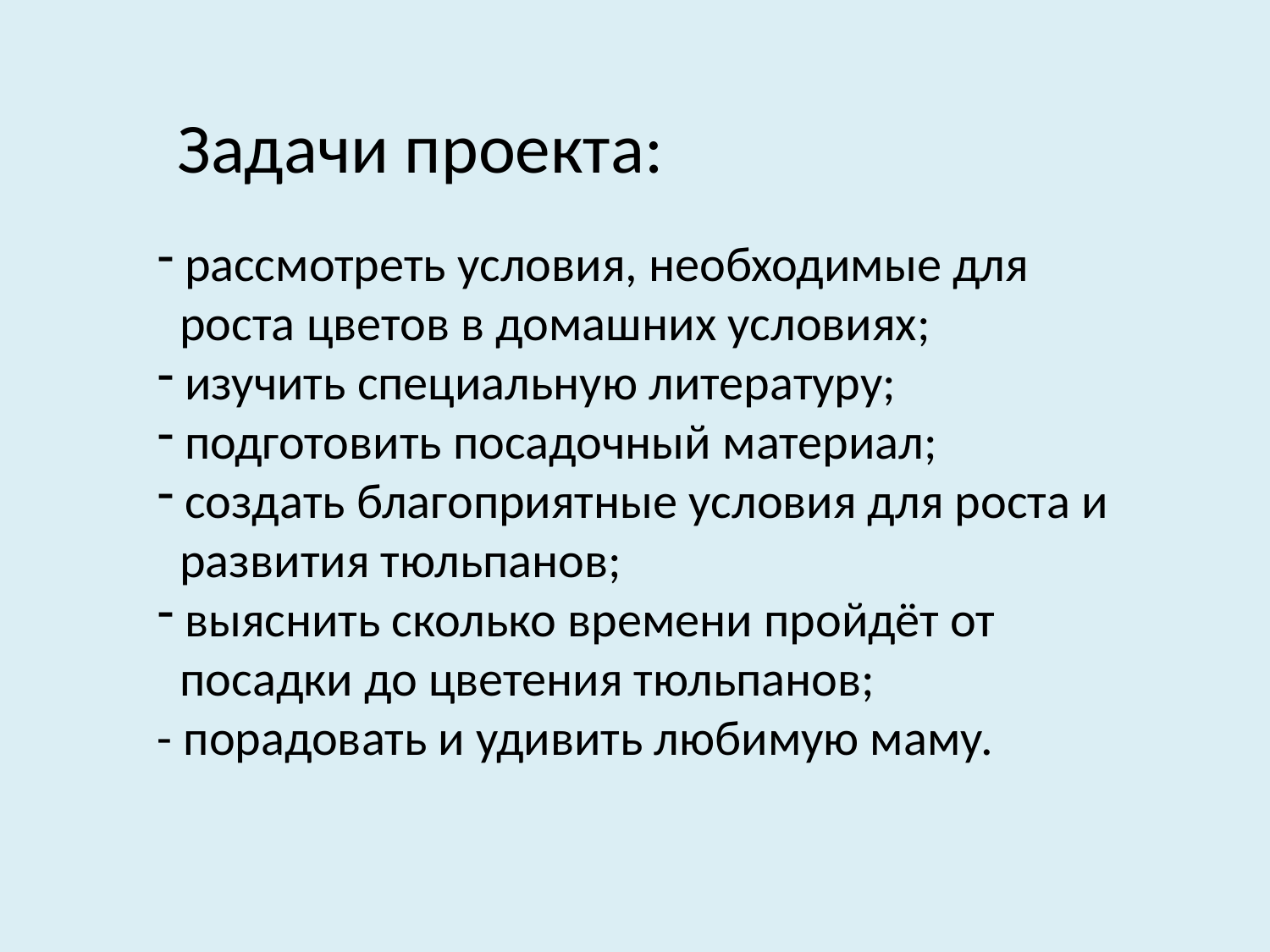

Задачи проекта:
 рассмотреть условия, необходимые для
  роста цветов в домашних условиях;
 изучить специальную литературу;
 подготовить посадочный материал;
 создать благоприятные условия для роста и
  развития тюльпанов;
 выяснить сколько времени пройдёт от
  посадки до цветения тюльпанов;
- порадовать и удивить любимую маму.